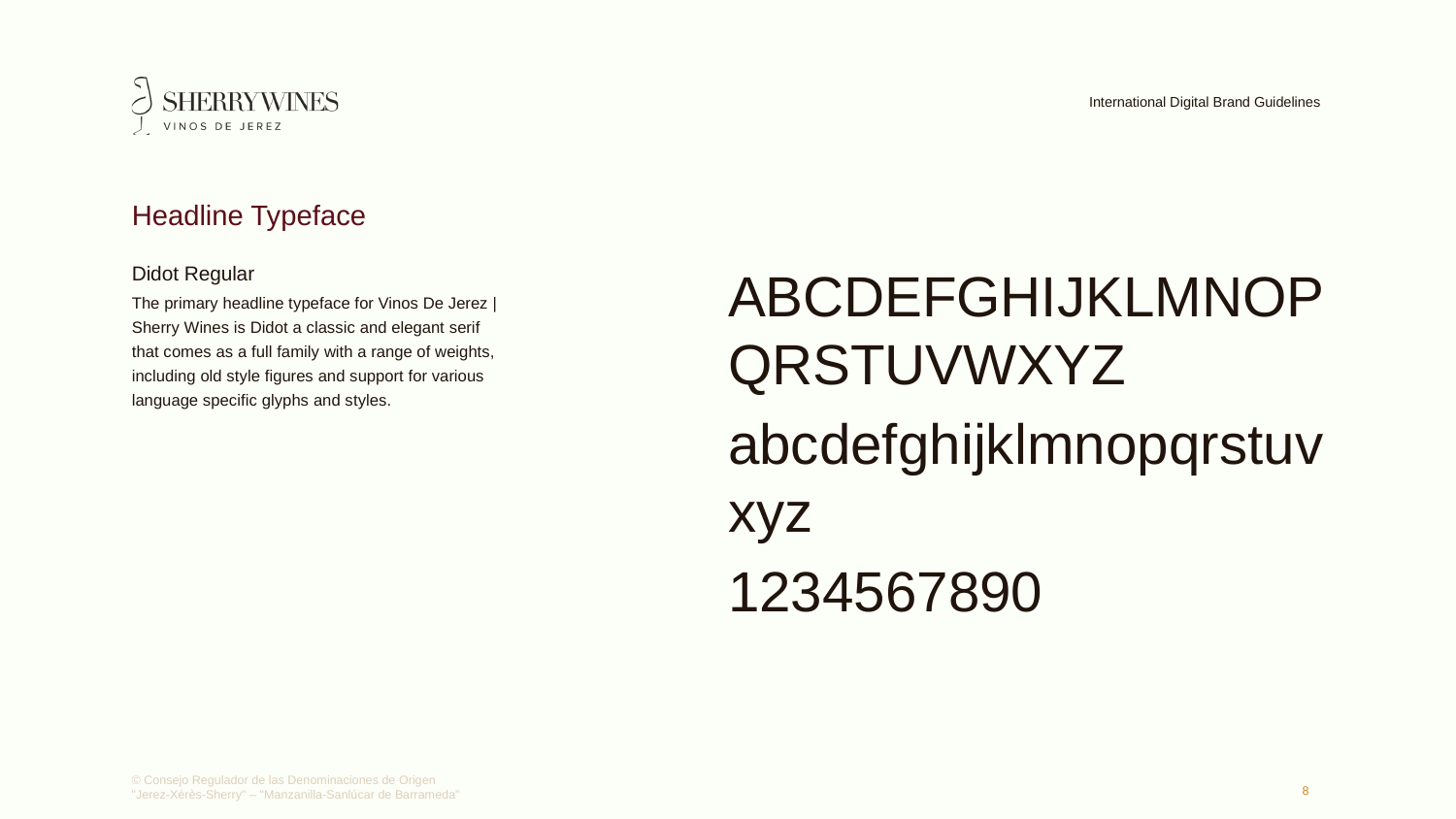

# Headline Typeface
Didot Regular
The primary headline typeface for Vinos De Jerez | Sherry Wines is Didot a classic and elegant serif that comes as a full family with a range of weights, including old style figures and support for various language specific glyphs and styles.
ABCDEFGHIJKLMNOPQRSTUVWXYZ
abcdefghijklmnopqrstuvxyz
1234567890
8